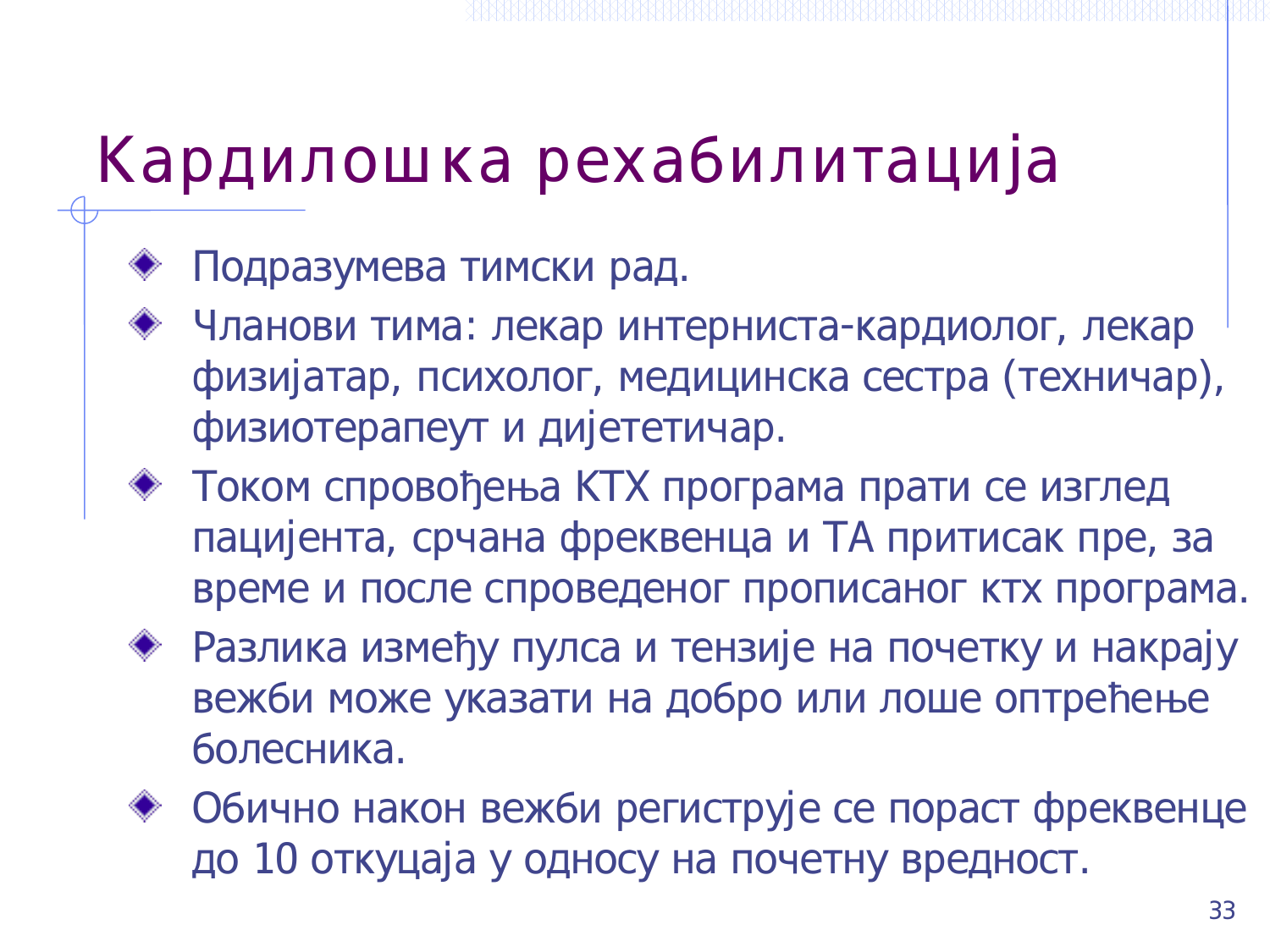

# Кардилошка рехабилитација
Подразумева тимски рад.
Чланови тима: лекар интерниста-кардиолог, лекар физијатар, психолог, медицинска сестра (техничар), физиотерапеут и дијететичар.
Током спровођења КТХ програма прати се изглед пацијента, срчана фреквенца и ТА притисак пре, за време и после спроведеног прописаног ктх програма.
Разлика између пулса и тензије на почетку и накрају вежби може указати на добро или лоше оптрећење болесника.
Обично након вежби региструје се пораст фреквенце до 10 откуцаја у односу на почетну вредност.
33